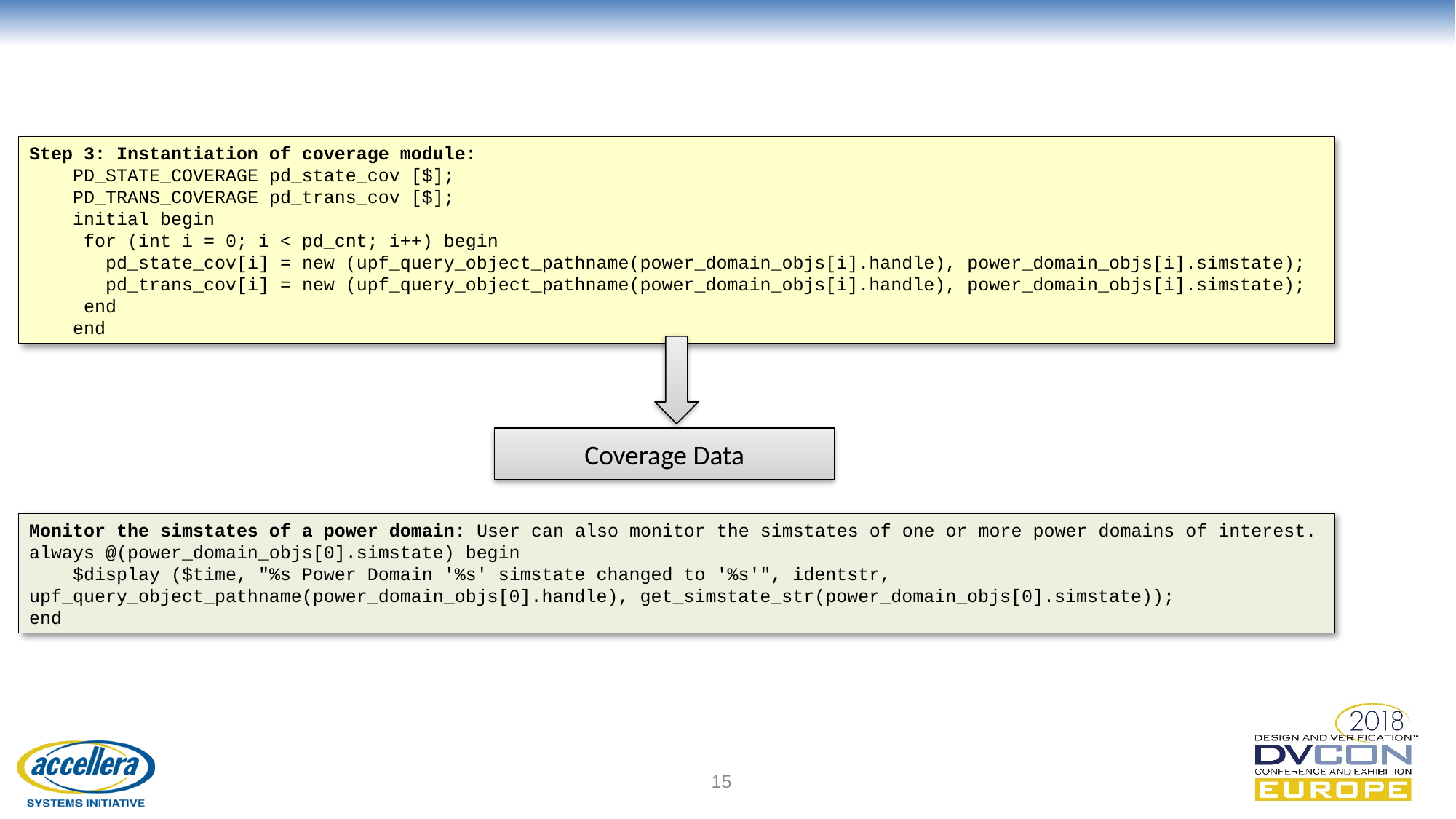

Step 3: Instantiation of coverage module:
    PD_STATE_COVERAGE pd_state_cov [$];
    PD_TRANS_COVERAGE pd_trans_cov [$];
    initial begin
     for (int i = 0; i < pd_cnt; i++) begin
       pd_state_cov[i] = new (upf_query_object_pathname(power_domain_objs[i].handle), power_domain_objs[i].simstate);
       pd_trans_cov[i] = new (upf_query_object_pathname(power_domain_objs[i].handle), power_domain_objs[i].simstate);
     end
    end

Coverage Data
Monitor the simstates of a power domain: User can also monitor the simstates of one or more power domains of interest.
always @(power_domain_objs[0].simstate) begin
    $display ($time, "%s Power Domain '%s' simstate changed to '%s'", identstr, upf_query_object_pathname(power_domain_objs[0].handle), get_simstate_str(power_domain_objs[0].simstate));
end
15